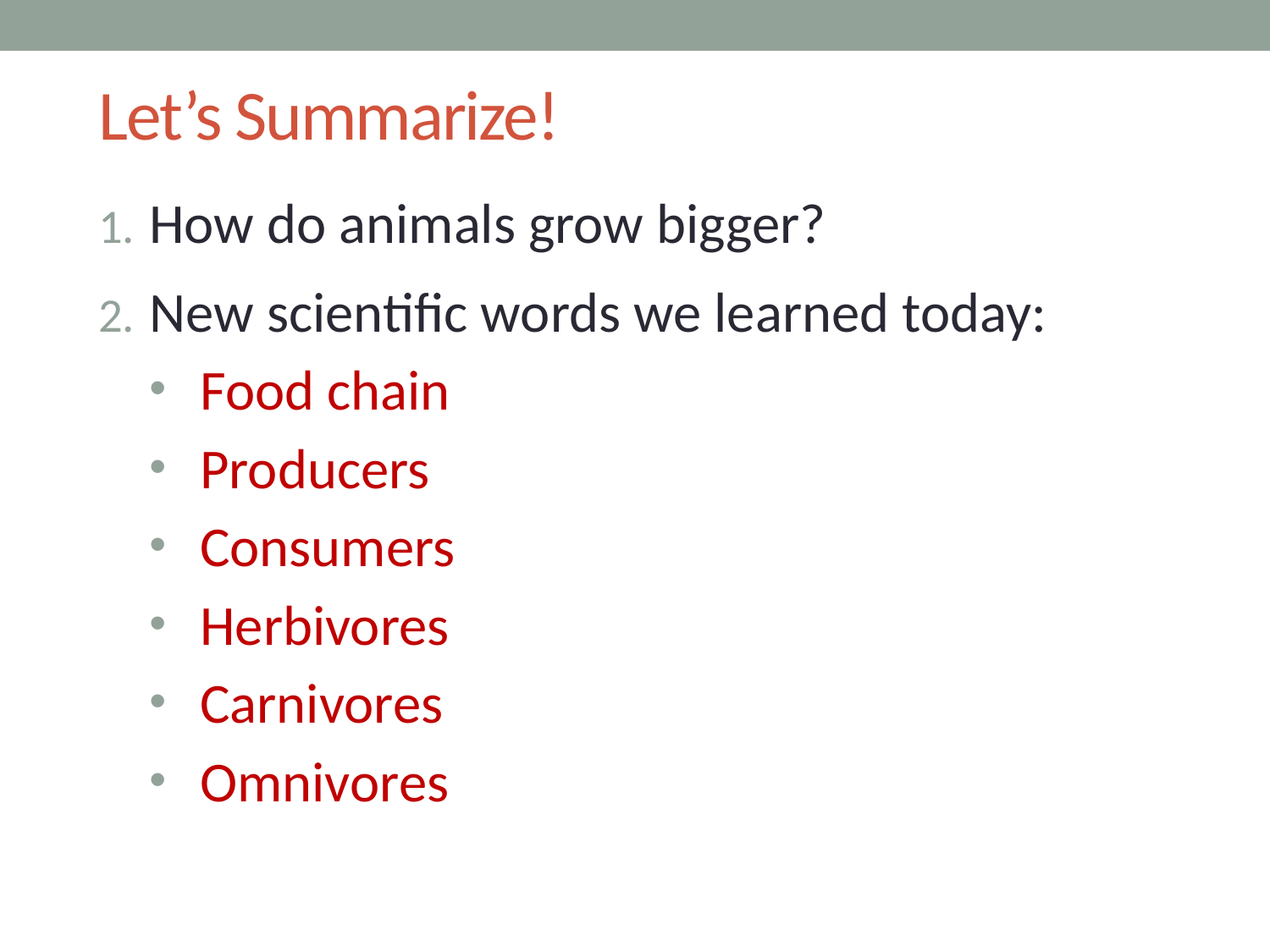

# Let’s Summarize!
How do animals grow bigger?
New scientific words we learned today:
Food chain
Producers
Consumers
Herbivores
Carnivores
Omnivores